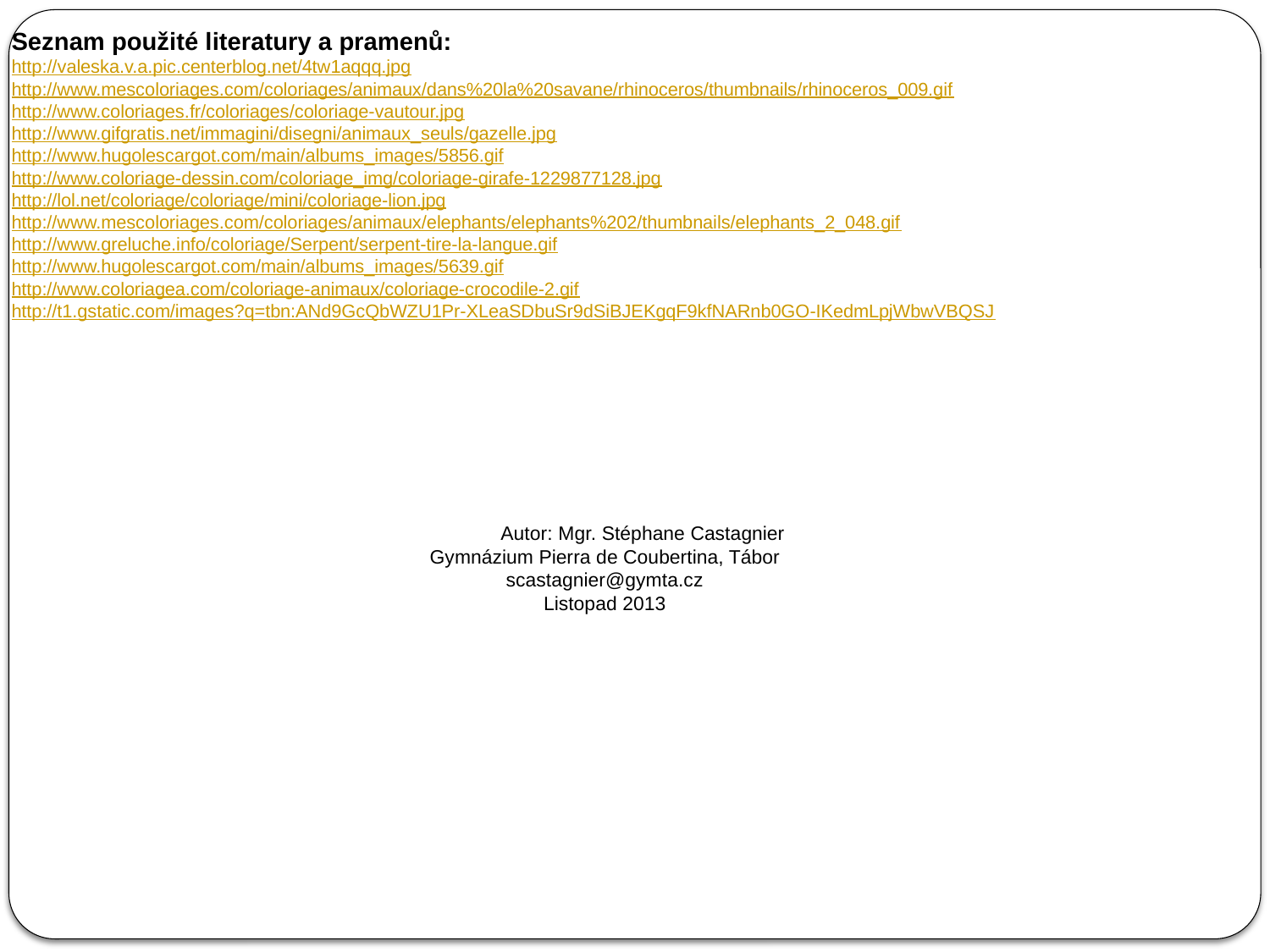

Seznam použité literatury a pramenů:
http://valeska.v.a.pic.centerblog.net/4tw1aqqq.jpg
http://www.mescoloriages.com/coloriages/animaux/dans%20la%20savane/rhinoceros/thumbnails/rhinoceros_009.gif
http://www.coloriages.fr/coloriages/coloriage-vautour.jpg
http://www.gifgratis.net/immagini/disegni/animaux_seuls/gazelle.jpg
http://www.hugolescargot.com/main/albums_images/5856.gif
http://www.coloriage-dessin.com/coloriage_img/coloriage-girafe-1229877128.jpg
http://lol.net/coloriage/coloriage/mini/coloriage-lion.jpg
http://www.mescoloriages.com/coloriages/animaux/elephants/elephants%202/thumbnails/elephants_2_048.gif
http://www.greluche.info/coloriage/Serpent/serpent-tire-la-langue.gif
http://www.hugolescargot.com/main/albums_images/5639.gif
http://www.coloriagea.com/coloriage-animaux/coloriage-crocodile-2.gif
http://t1.gstatic.com/images?q=tbn:ANd9GcQbWZU1Pr-XLeaSDbuSr9dSiBJEKgqF9kfNARnb0GO-IKedmLpjWbwVBQSJ

                        Autor: Mgr. Stéphane Castagnier
Gymnázium Pierra de Coubertina, Tábor
scastagnier@gymta.cz
Listopad 2013